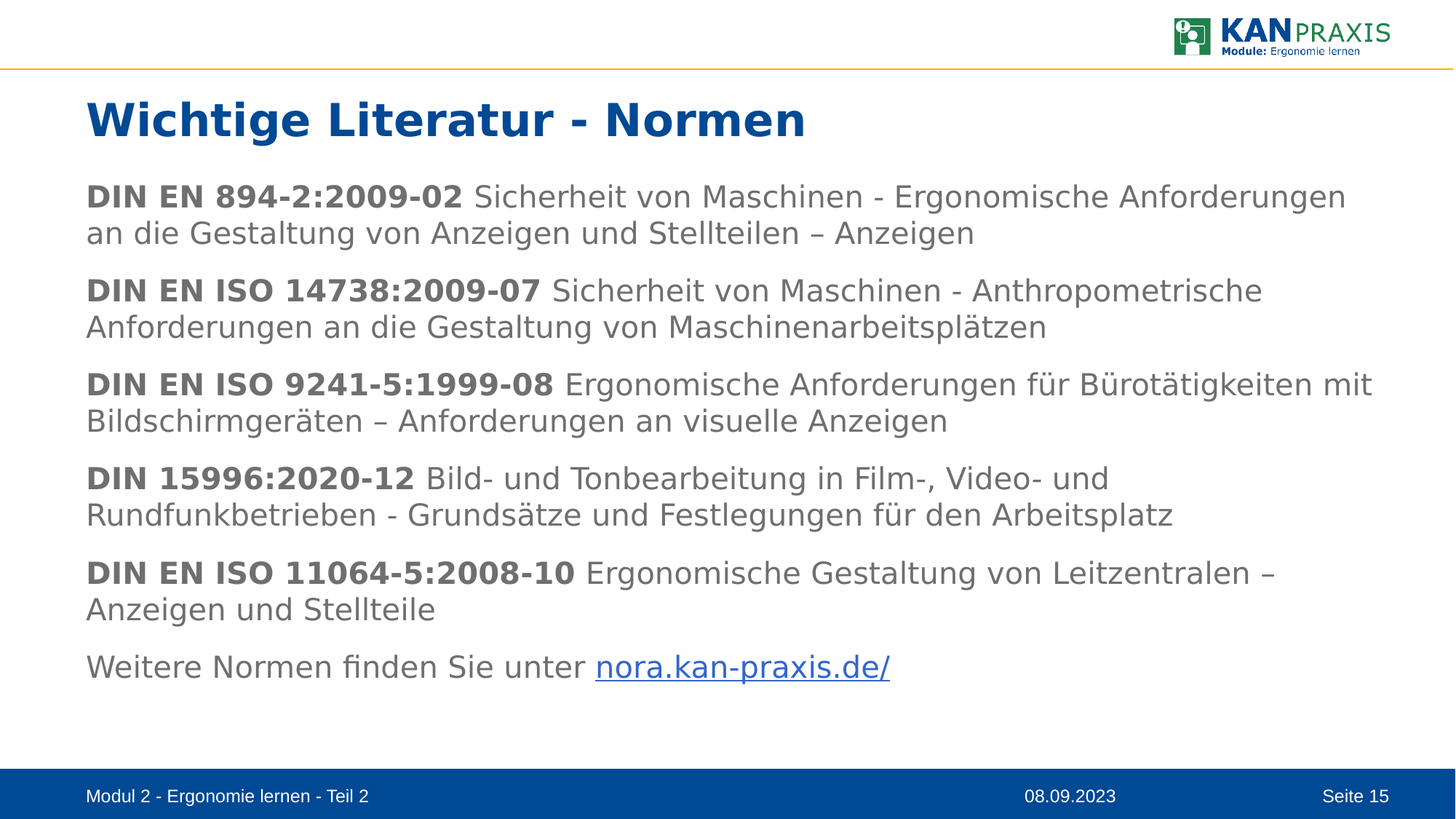

# Wichtige Literatur - Normen
DIN EN 894-2:2009-02 Sicherheit von Maschinen - Ergonomische Anforderungen an die Gestaltung von Anzeigen und Stellteilen – Anzeigen
DIN EN ISO 14738:2009-07 Sicherheit von Maschinen - Anthropometrische Anforderungen an die Gestaltung von Maschinenarbeitsplätzen
DIN EN ISO 9241-5:1999-08 Ergonomische Anforderungen für Bürotätigkeiten mit Bildschirmgeräten – Anforderungen an visuelle Anzeigen
DIN 15996:2020-12 Bild- und Tonbearbeitung in Film-, Video- und Rundfunkbetrieben - Grundsätze und Festlegungen für den Arbeitsplatz
DIN EN ISO 11064-5:2008-10 Ergonomische Gestaltung von Leitzentralen – Anzeigen und Stellteile
Weitere Normen finden Sie unter nora.kan-praxis.de/

Modul 2 - Ergonomie lernen - Teil 2
08.09.2023
Seite 15